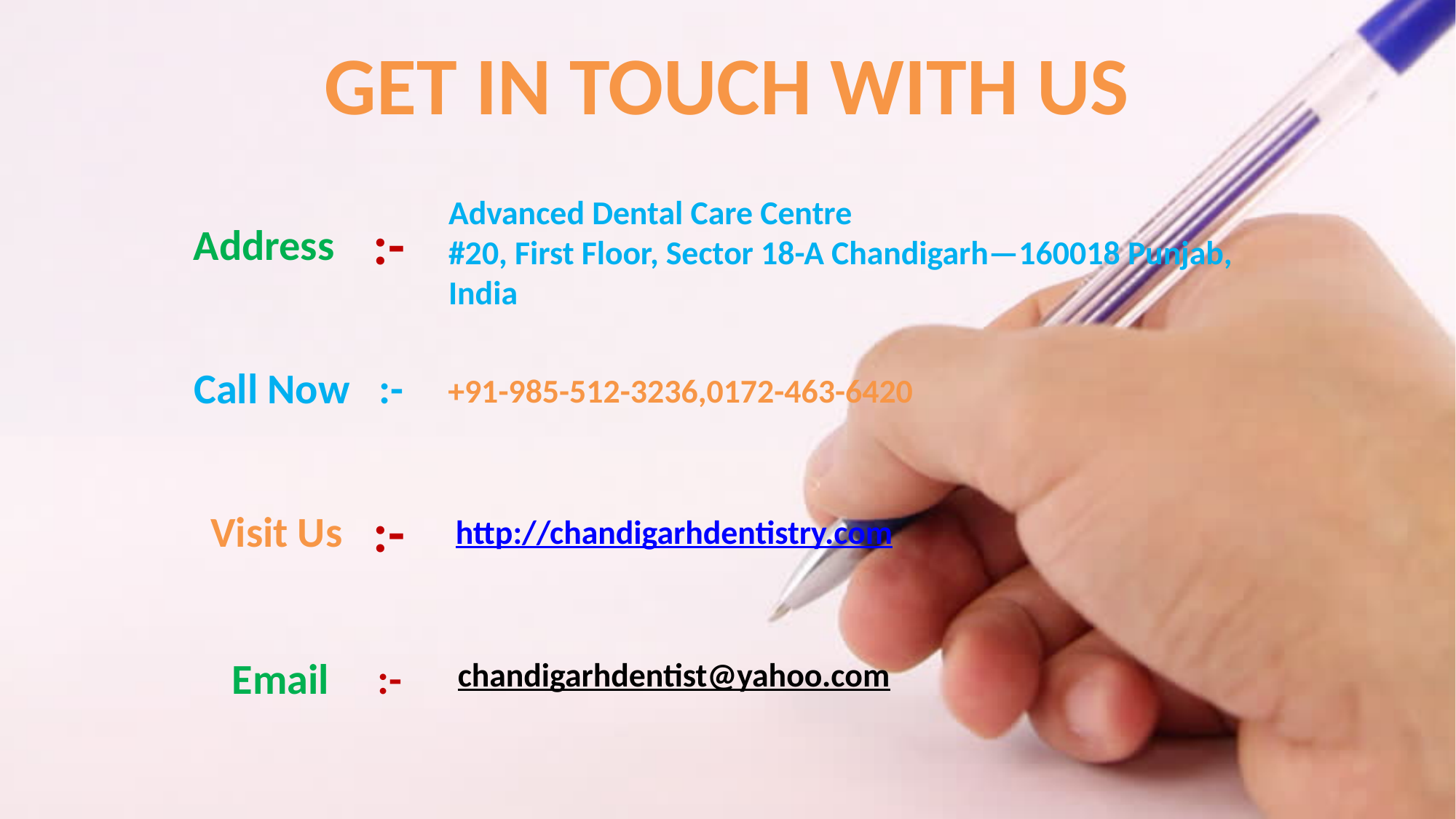

GET IN TOUCH WITH US
Advanced Dental Care Centre
#20, First Floor, Sector 18-A Chandigarh—160018 Punjab, India
:-
Address
Call Now   :-
+91-985-512-3236,0172-463-6420
:-
Visit Us
http://chandigarhdentistry.com
 Email     :-
chandigarhdentist@yahoo.com